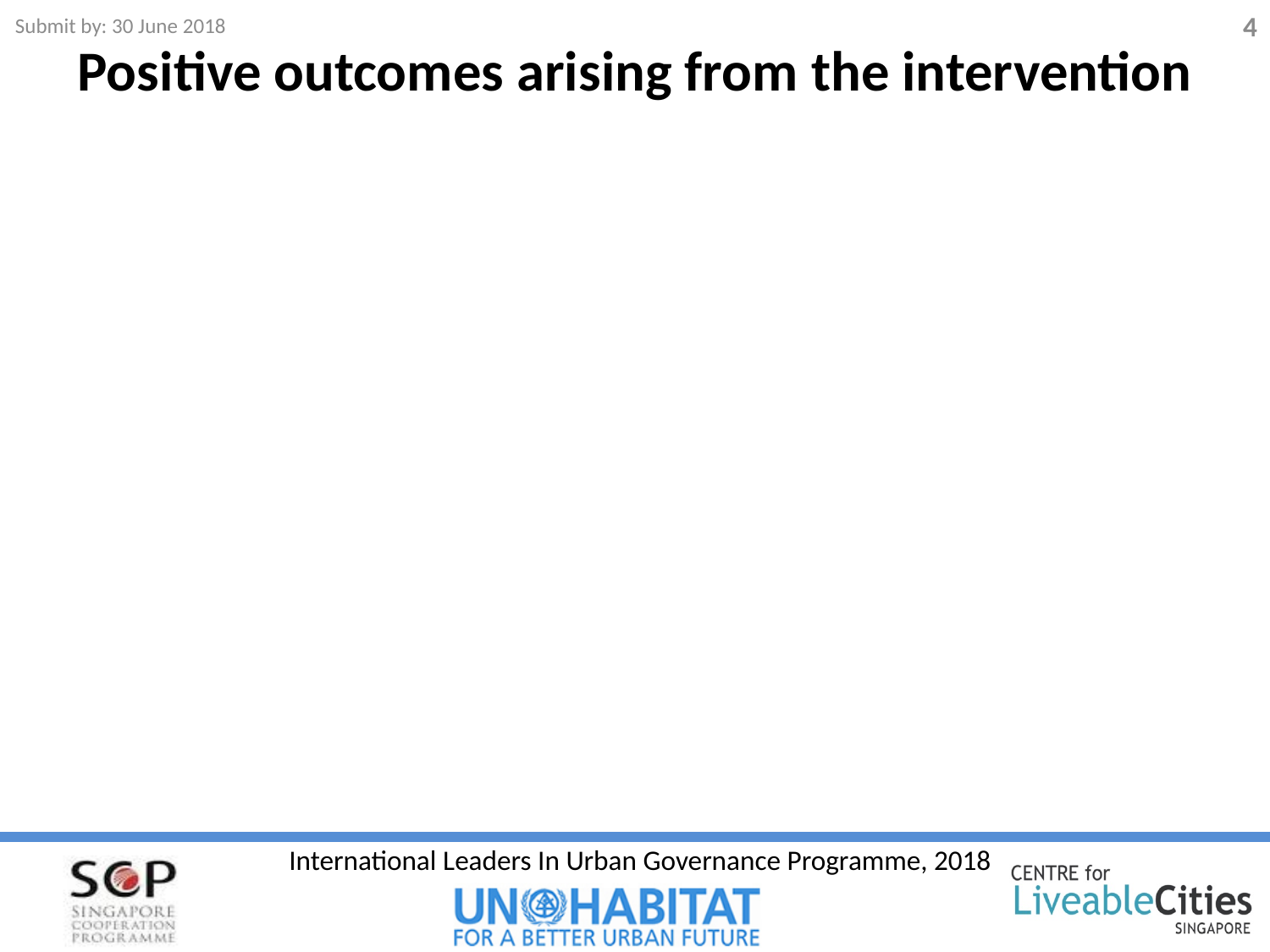

# Positive outcomes arising from the intervention
Submit by: 30 June 2018
4